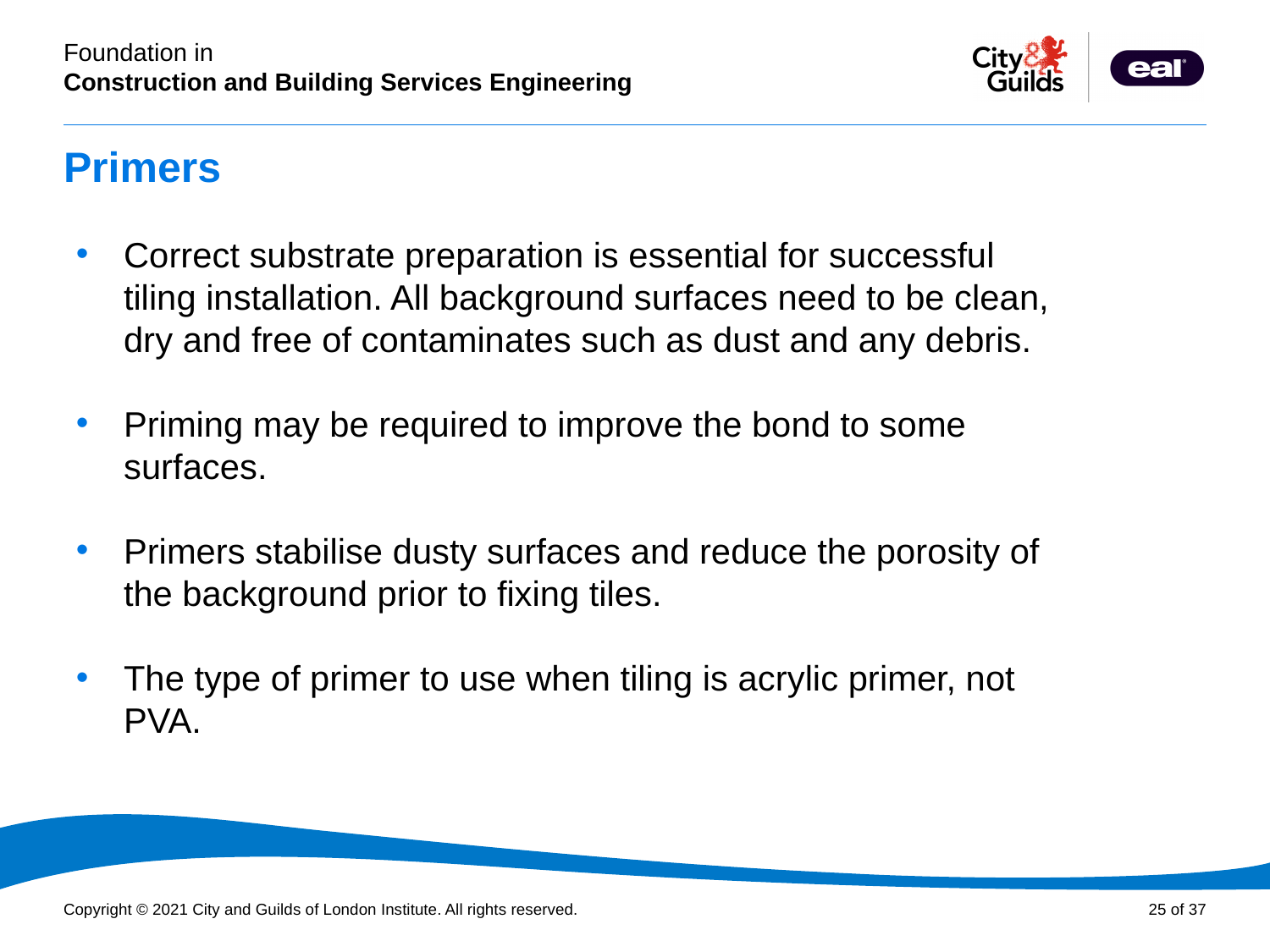

# Primers
Correct substrate preparation is essential for successful tiling installation. All background surfaces need to be clean, dry and free of contaminates such as dust and any debris.

Priming may be required to improve the bond to some surfaces.

Primers stabilise dusty surfaces and reduce the porosity of the background prior to fixing tiles.

The type of primer to use when tiling is acrylic primer, not PVA.